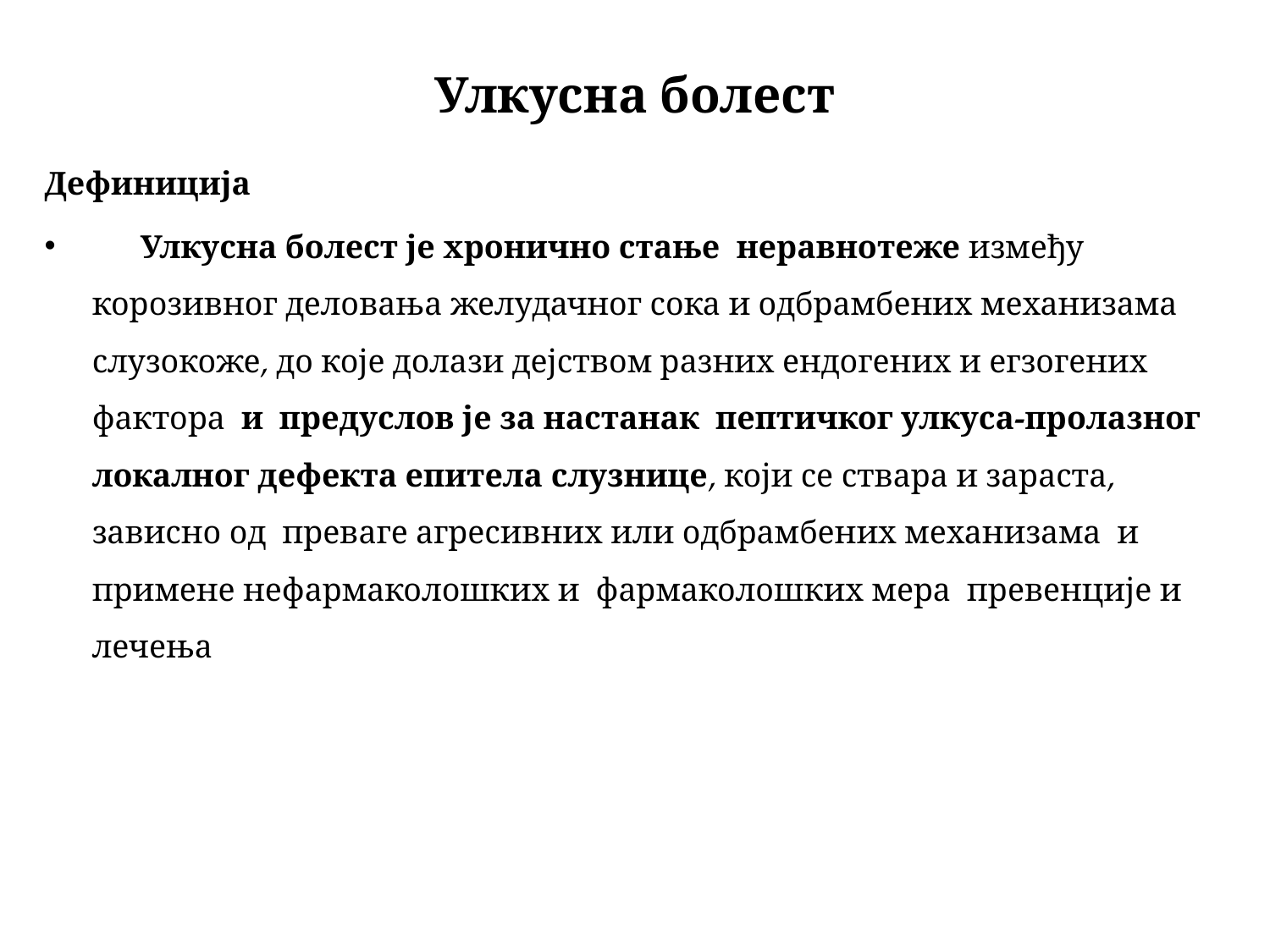

# Улкусна болест
Дефиниција
      Улкусна болест је хронично стање  неравнотеже између корозивног деловања желудачног сока и одбрамбених механизама слузокоже, до које долази дејством разних ендогених и егзогених фактора  и  предуслов је за настанак  пептичког улкуса-пролазног локалног дефекта епитела слузнице, који се ствара и зараста, зависно од  преваге агресивних или одбрамбених механизама  и примене нефармаколошких и  фармаколошких мера  превенције и лечења